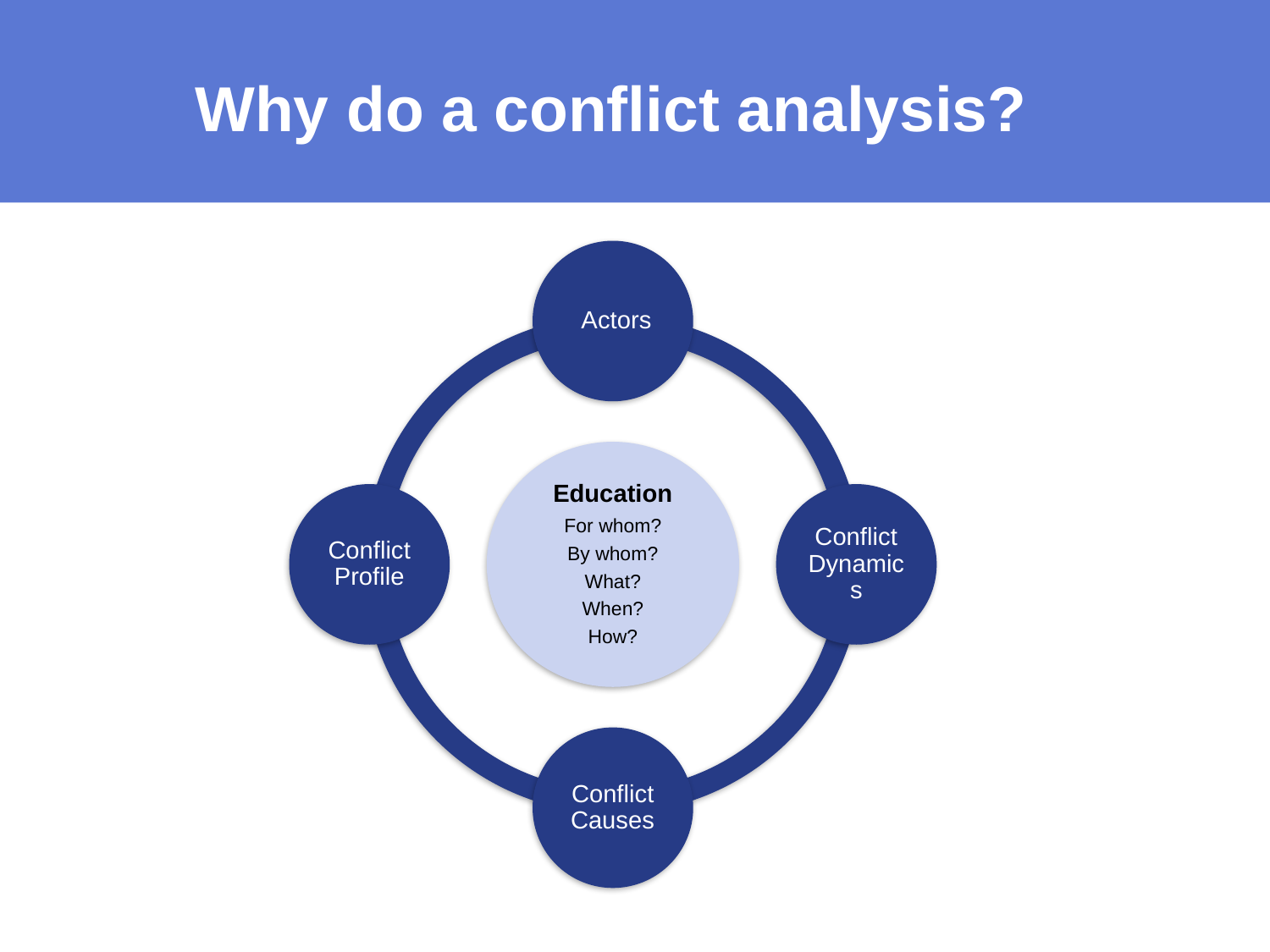

Why do a conflict analysis?
Education
For whom?
By whom?
What?
When?
How?
 Actors
Conflict Dynamics
Conflict Causes
Conflict Profile